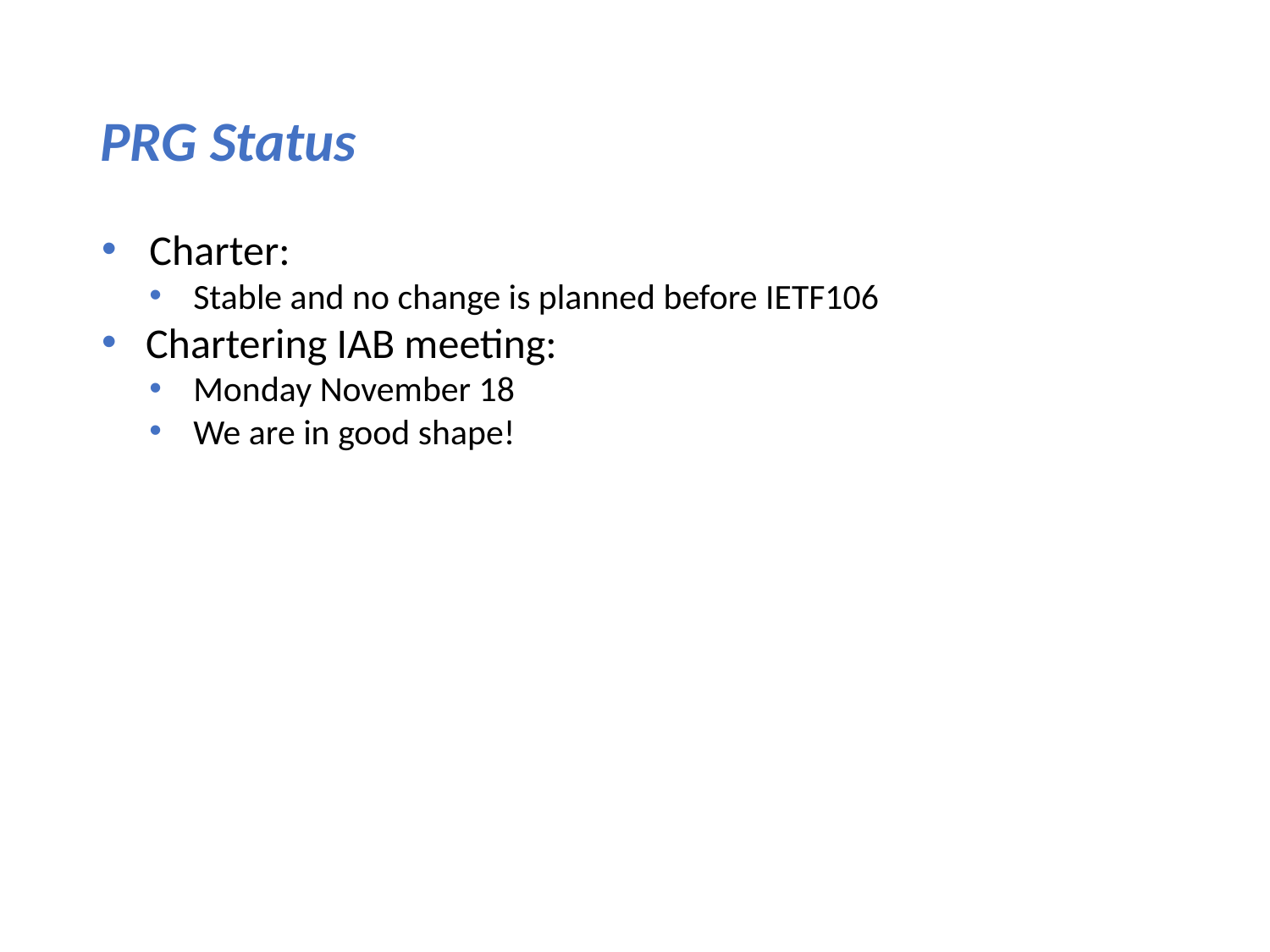

# PRG Status
Charter:
Stable and no change is planned before IETF106
Chartering IAB meeting:
Monday November 18
We are in good shape!